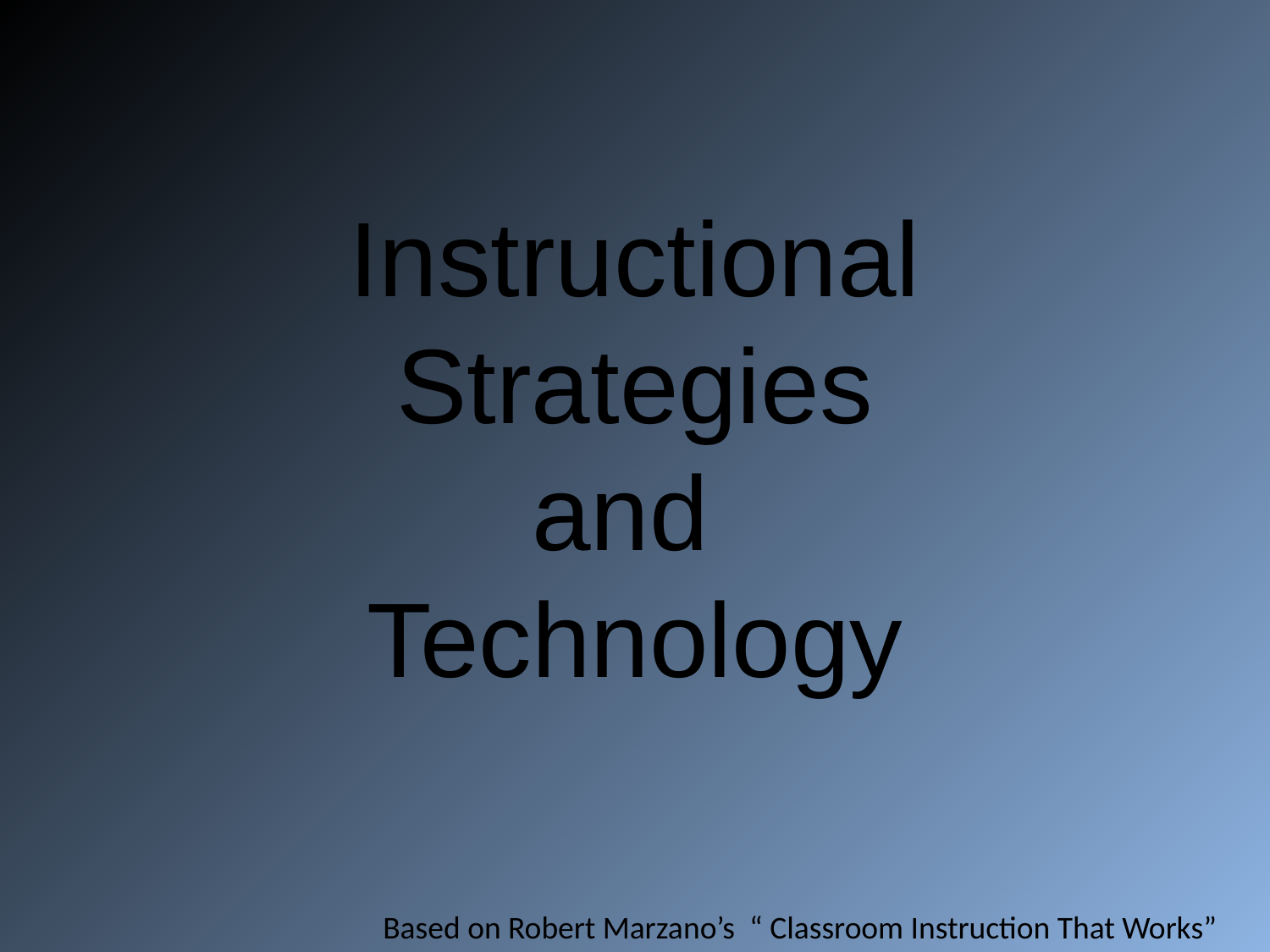

# Instructional Strategies and Technology
Based on Robert Marzano’s  “ Classroom Instruction That Works”